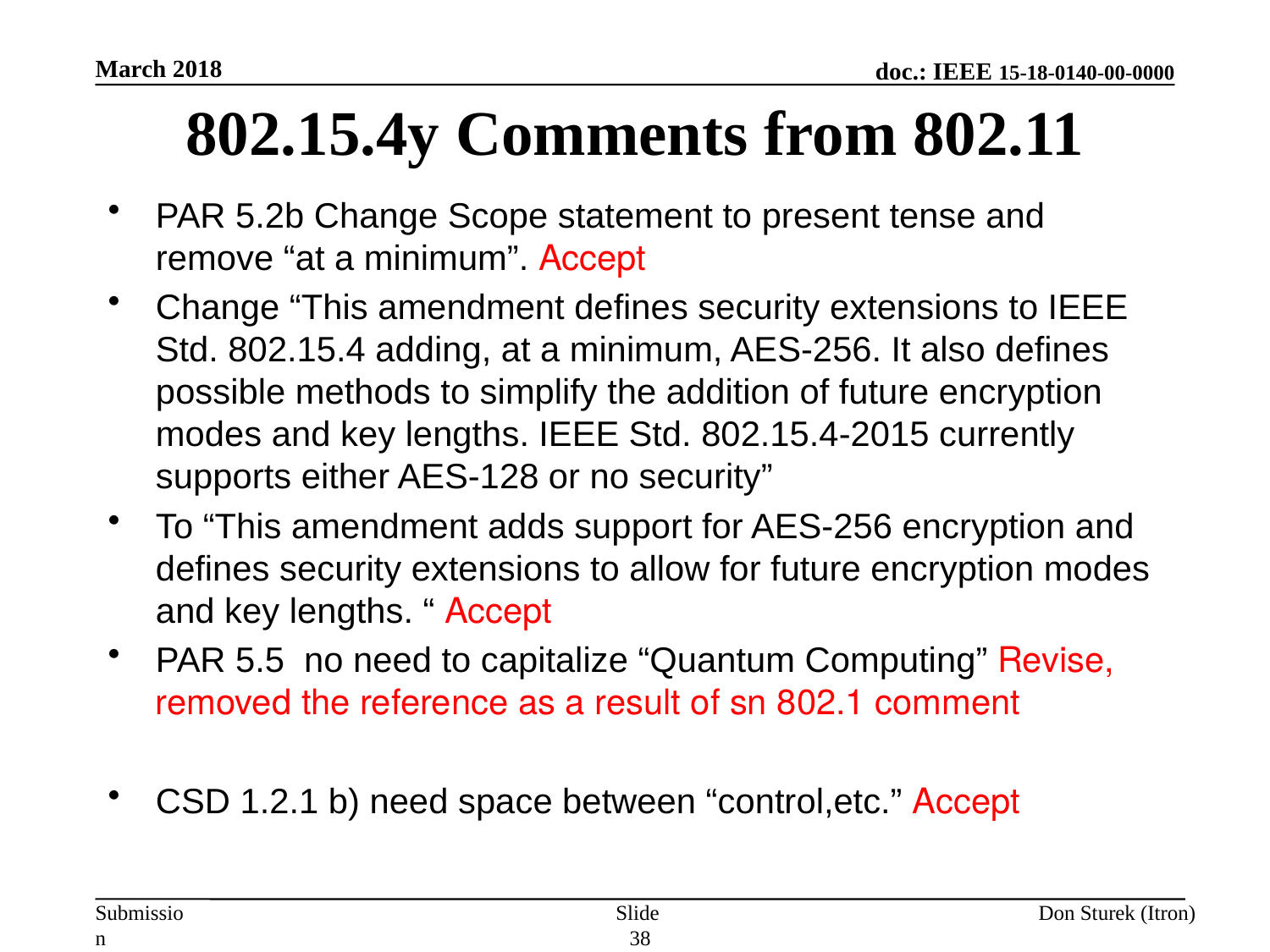

March 2018
# 802.15.4y Comments from 802.11
PAR 5.2b Change Scope statement to present tense and remove “at a minimum”. Accept
Change “This amendment defines security extensions to IEEE Std. 802.15.4 adding, at a minimum, AES-256. It also defines possible methods to simplify the addition of future encryption modes and key lengths. IEEE Std. 802.15.4-2015 currently supports either AES-128 or no security”
To “This amendment adds support for AES-256 encryption and defines security extensions to allow for future encryption modes and key lengths. “ Accept
PAR 5.5  no need to capitalize “Quantum Computing” Revise, removed the reference as a result of sn 802.1 comment

CSD 1.2.1 b) need space between “control,etc.” Accept

Slide 38
Don Sturek (Itron)